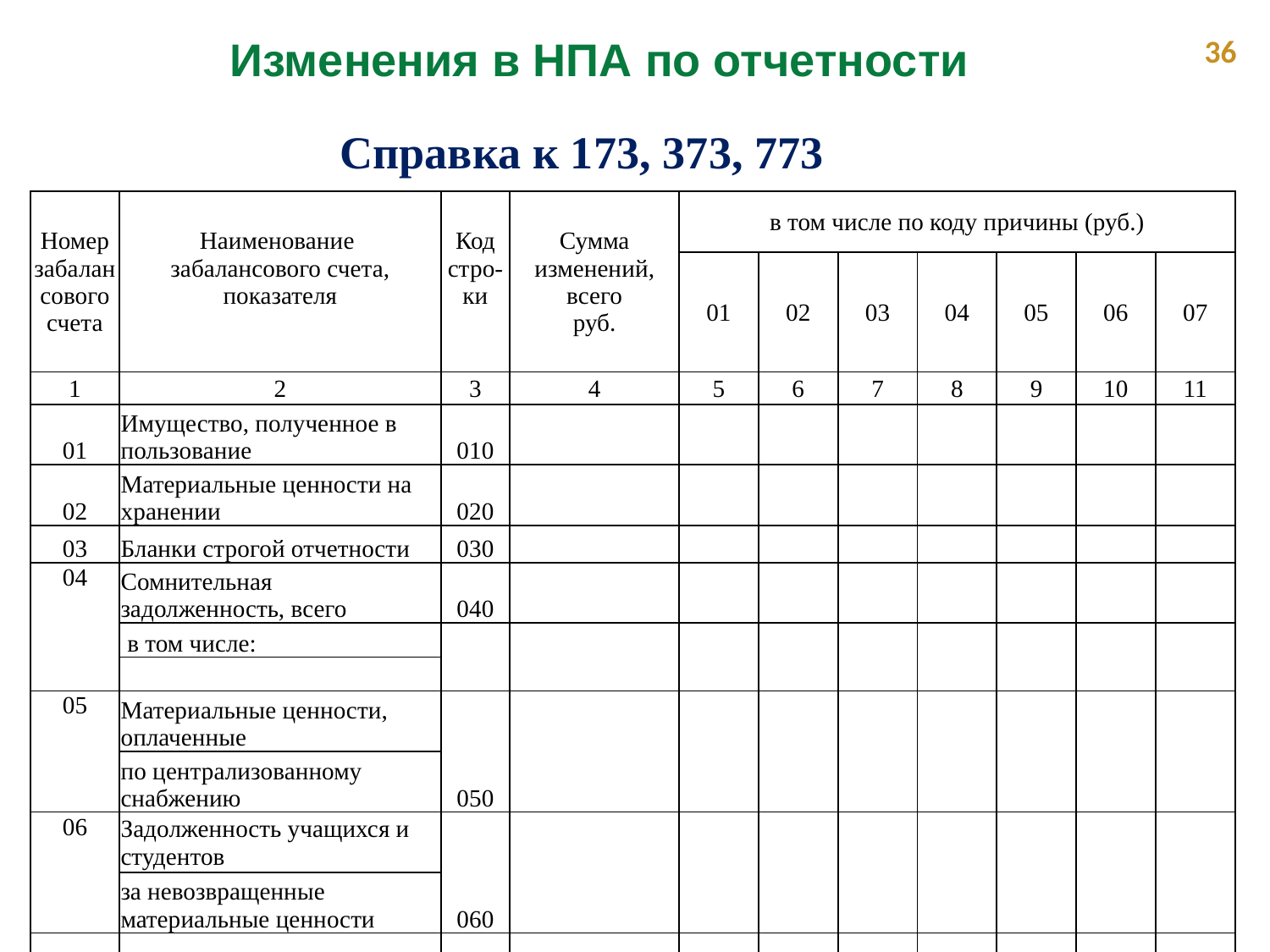

Изменения в НПА по отчетности
36
Справка к 173, 373, 773
| Номер забалан сового счета | Наименование забалансового счета, показателя | Код стро- ки | Сумма изменений, всего руб. | в том числе по коду причины (руб.) |  |  |  |  |  |  |
| --- | --- | --- | --- | --- | --- | --- | --- | --- | --- | --- |
|  |  |  |  | 01 | 02 | 03 | 04 | 05 | 06 | 07 |
| 1 | 2 | 3 | 4 | 5 | 6 | 7 | 8 | 9 | 10 | 11 |
| 01 | Имущество, полученное в пользование | 010 |  |  |  |  |  |  |  |  |
| 02 | Материальные ценности на хранении | 020 |  |  |  |  |  |  |  |  |
| 03 | Бланки строгой отчетности | 030 |  |  |  |  |  |  |  |  |
| 04 | Сомнительная задолженность, всего | 040 |  |  |  |  |  |  |  |  |
|  | в том числе: |  |  |  |  |  |  |  |  |  |
|  |  |  |  |  |  |  |  |  |  |  |
| 05 | Материальные ценности, оплаченные | 050 |  |  |  |  |  |  |  |  |
|  | по централизованному снабжению |  |  |  |  |  |  |  |  |  |
| 06 | Задолженность учащихся и студентов | 060 |  |  |  |  |  |  |  |  |
|  | за невозвращенные материальные ценности |  |  |  |  |  |  |  |  |  |
| … | … | … |  |  |  |  |  |  |  |  |